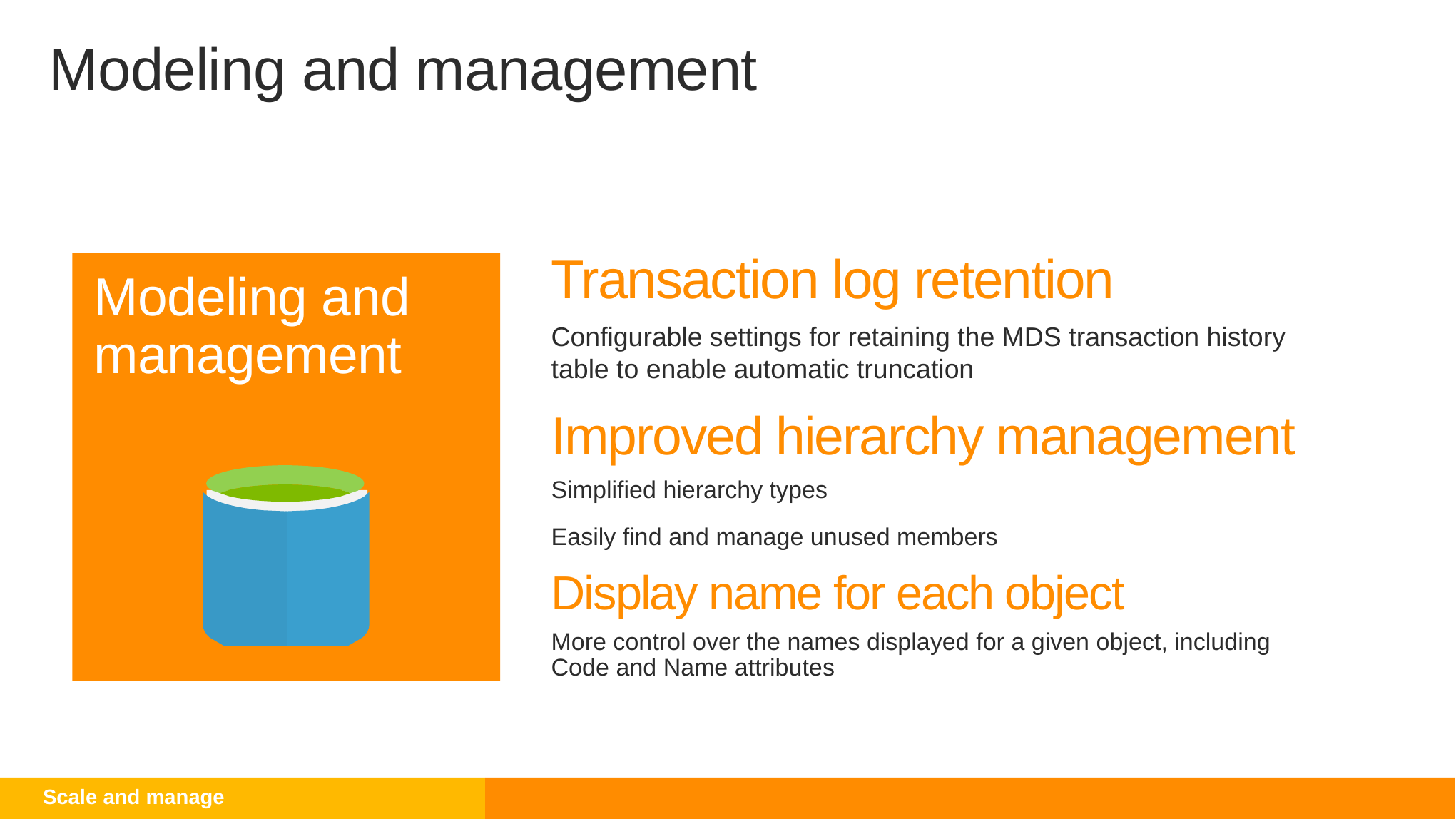

# Modeling and management
Transaction log retention
Configurable settings for retaining the MDS transaction history table to enable automatic truncation
Improved hierarchy management
Simplified hierarchy types
Easily find and manage unused members
Display name for each object
More control over the names displayed for a given object, including Code and Name attributes
Modeling and management

Scale and manage